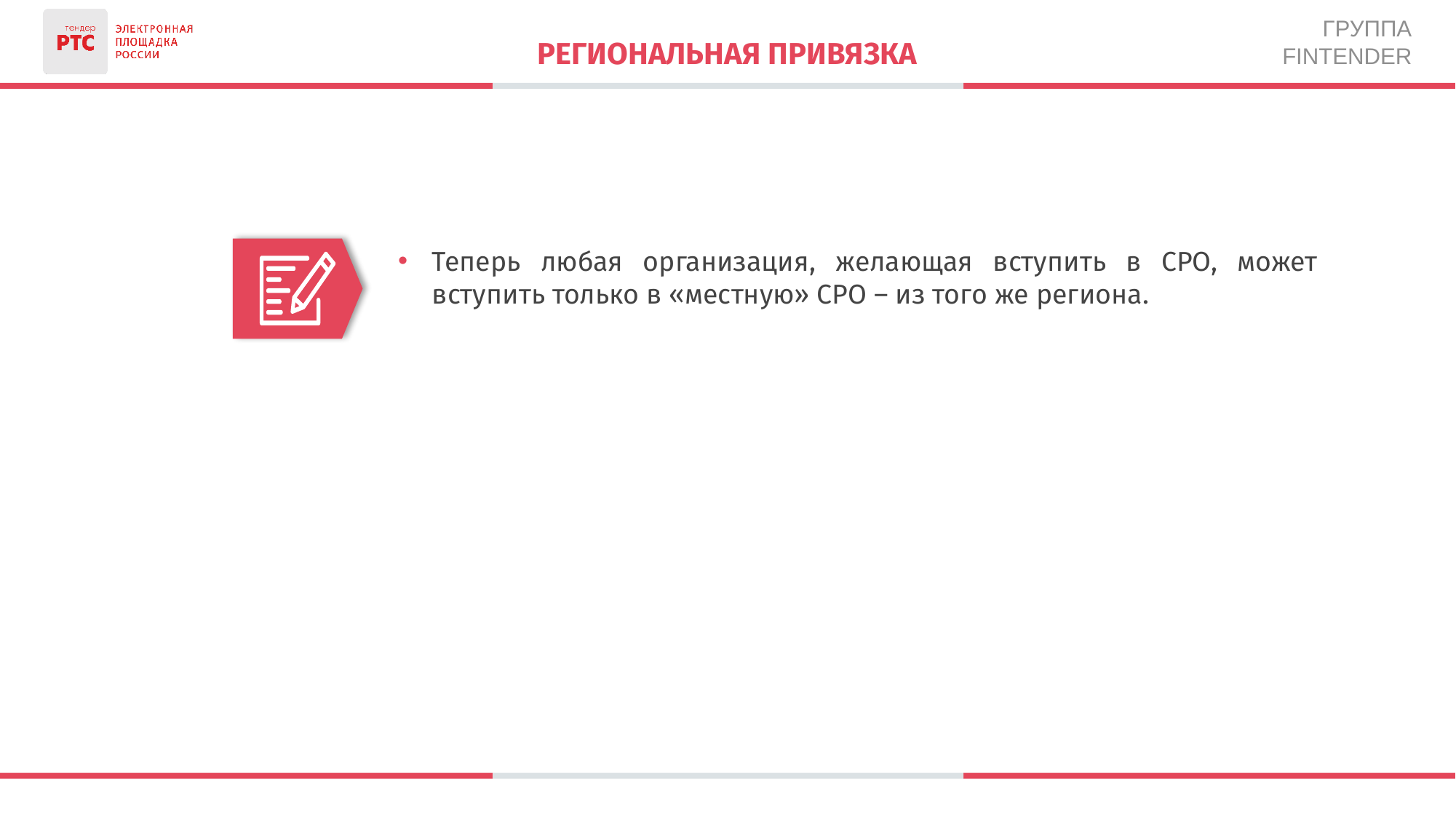

# Региональная привязка

Теперь любая организация, желающая вступить в СРО, может вступить только в «местную» СРО – из того же региона.